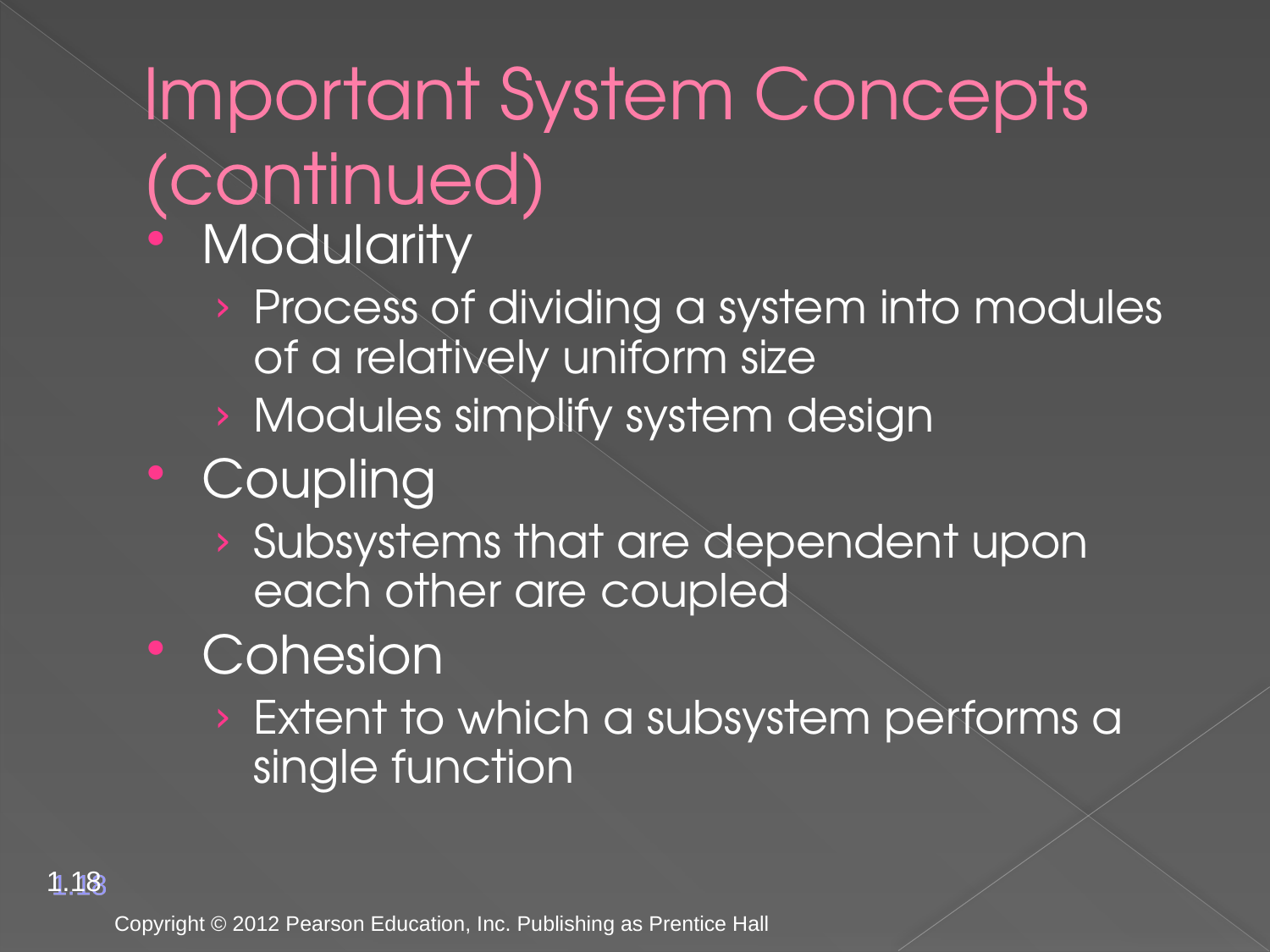

# Important System Concepts (continued)
Modularity
Process of dividing a system into modules of a relatively uniform size
Modules simplify system design
Coupling
Subsystems that are dependent upon each other are coupled
Cohesion
Extent to which a subsystem performs a single function
1.18
Copyright © 2012 Pearson Education, Inc. Publishing as Prentice Hall